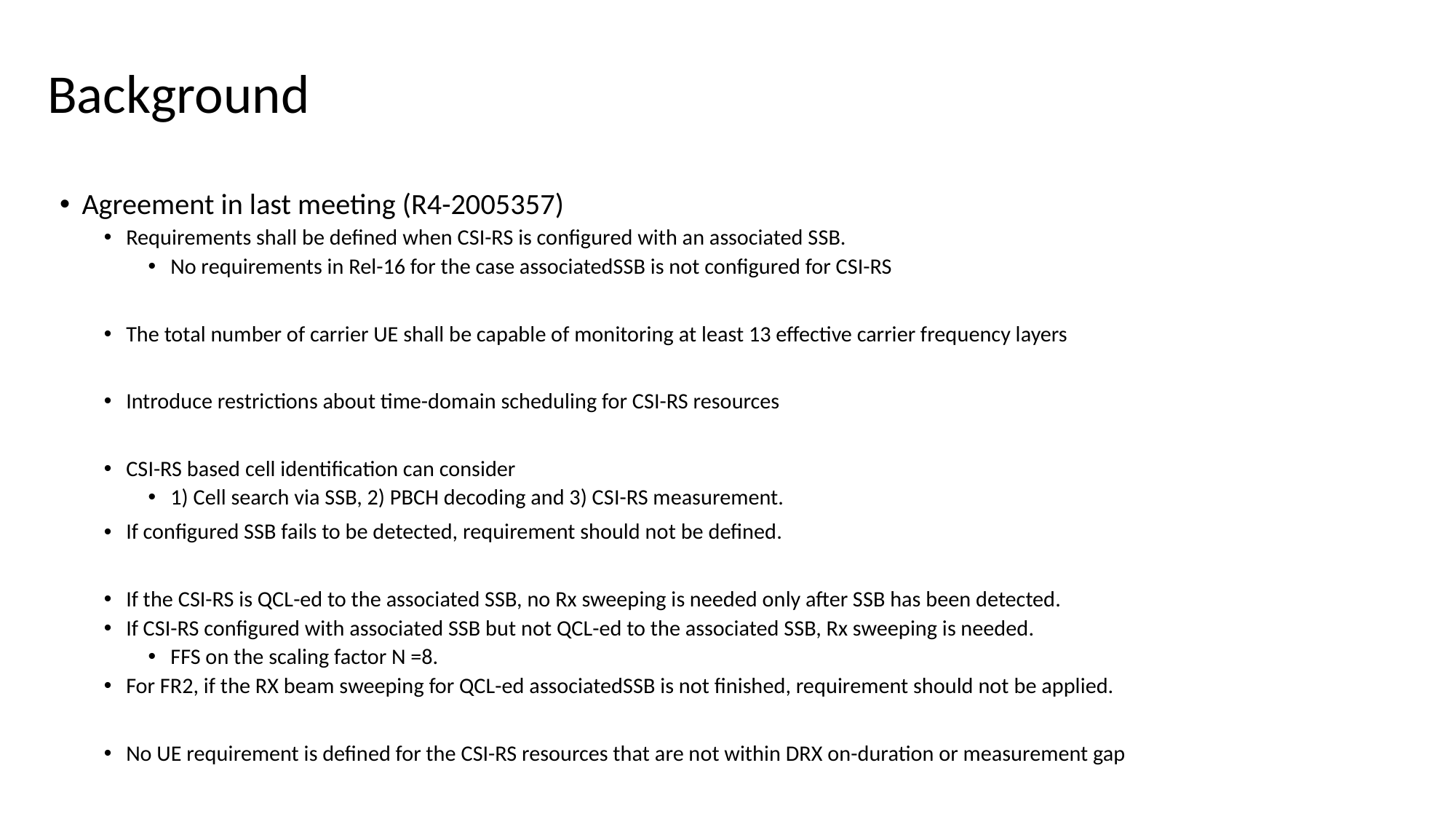

# Background
Agreement in last meeting (R4-2005357)
Requirements shall be defined when CSI-RS is configured with an associated SSB.
No requirements in Rel-16 for the case associatedSSB is not configured for CSI-RS

The total number of carrier UE shall be capable of monitoring at least 13 effective carrier frequency layers

Introduce restrictions about time-domain scheduling for CSI-RS resources

CSI-RS based cell identification can consider
1) Cell search via SSB, 2) PBCH decoding and 3) CSI-RS measurement.
If configured SSB fails to be detected, requirement should not be defined.

If the CSI-RS is QCL-ed to the associated SSB, no Rx sweeping is needed only after SSB has been detected.
If CSI-RS configured with associated SSB but not QCL-ed to the associated SSB, Rx sweeping is needed.
FFS on the scaling factor N =8.
For FR2, if the RX beam sweeping for QCL-ed associatedSSB is not finished, requirement should not be applied.

No UE requirement is defined for the CSI-RS resources that are not within DRX on-duration or measurement gap